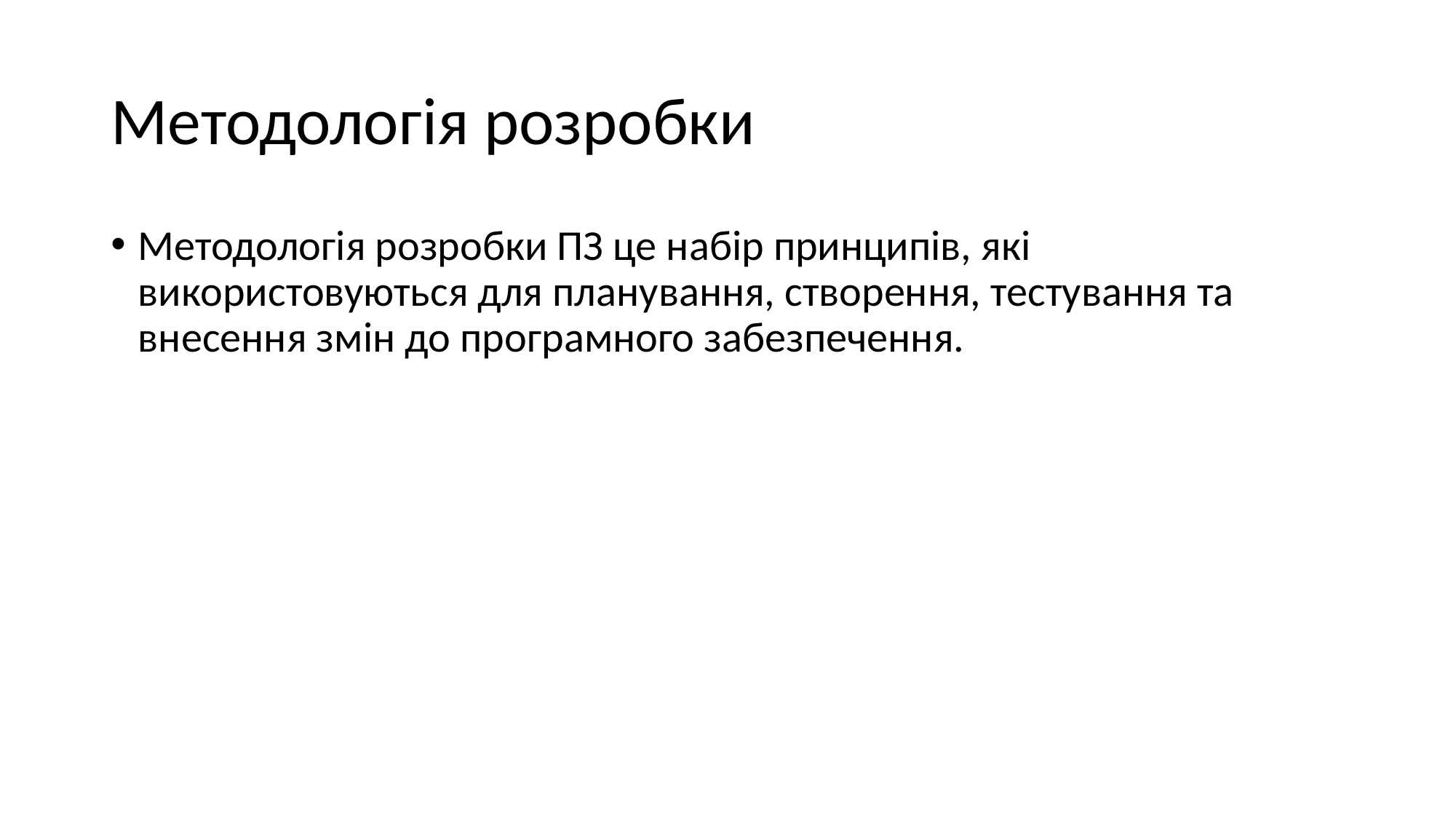

# Методологія розробки
Методологія розробки ПЗ це набір принципів, які використовуються для планування, створення, тестування та внесення змін до програмного забезпечення.